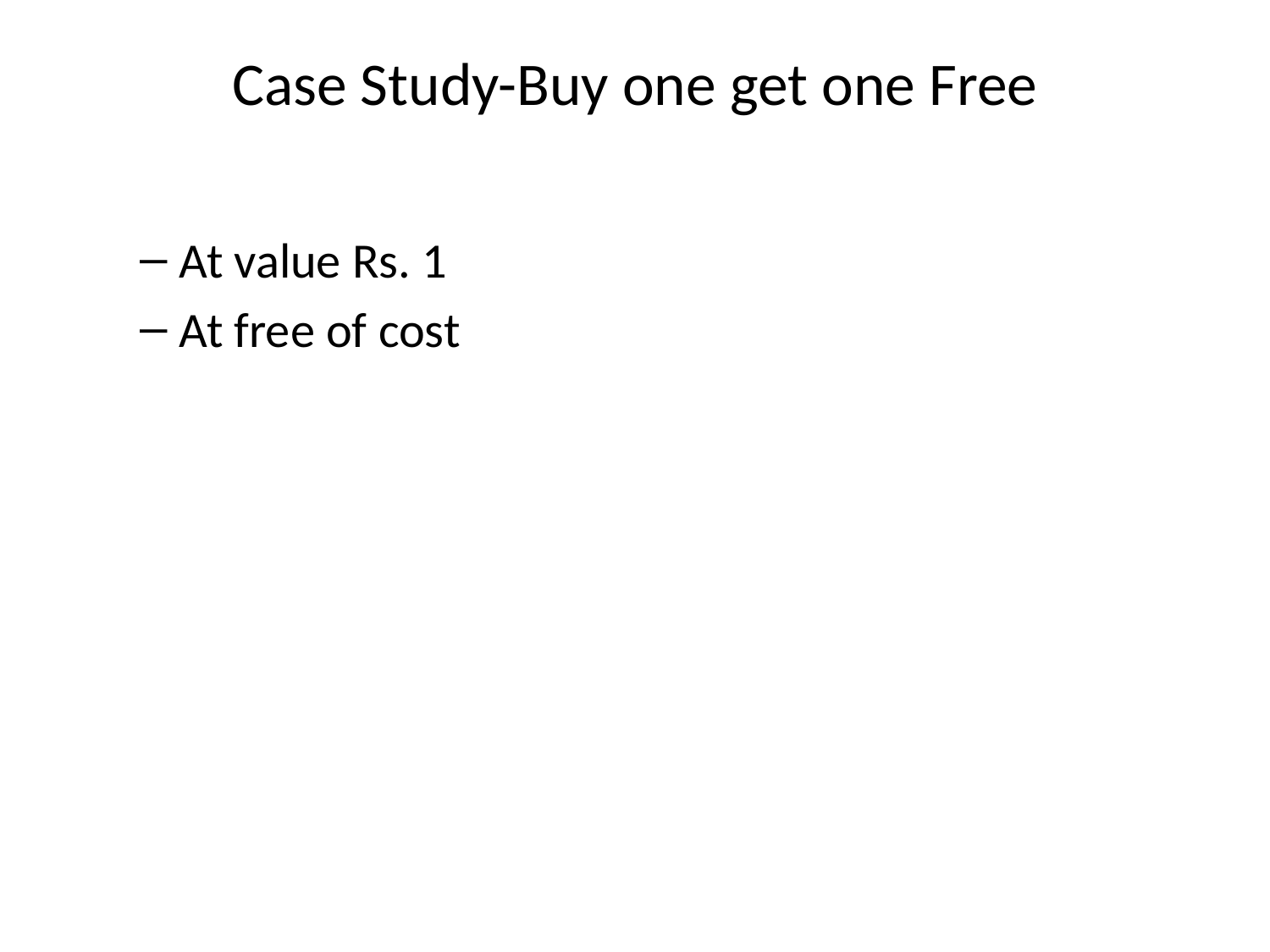

# Case Study-Buy one get one Free
At value Rs. 1
At free of cost